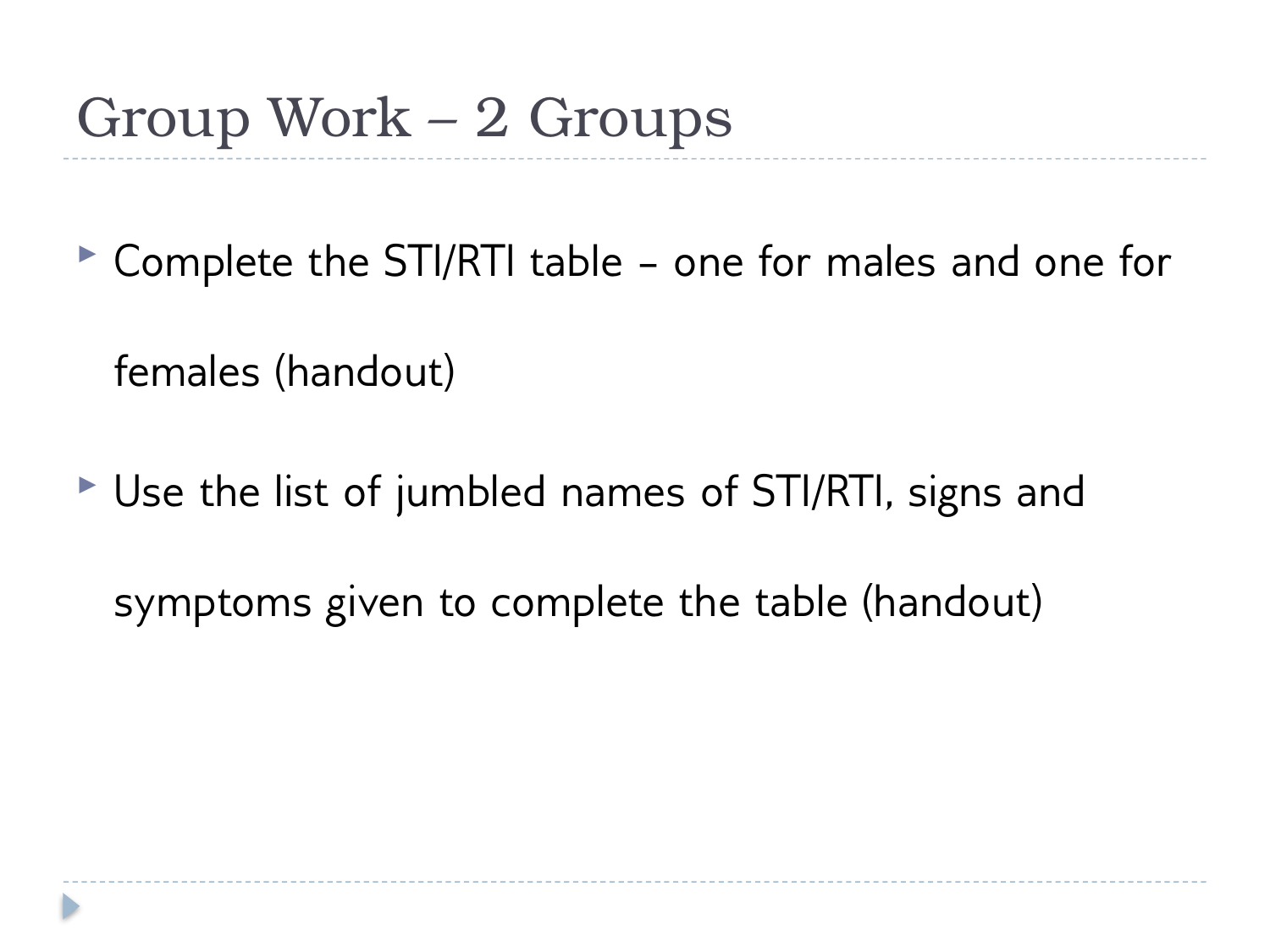

# Group Work – 2 Groups
Complete the STI/RTI table – one for males and one for females (handout)
Use the list of jumbled names of STI/RTI, signs and symptoms given to complete the table (handout)